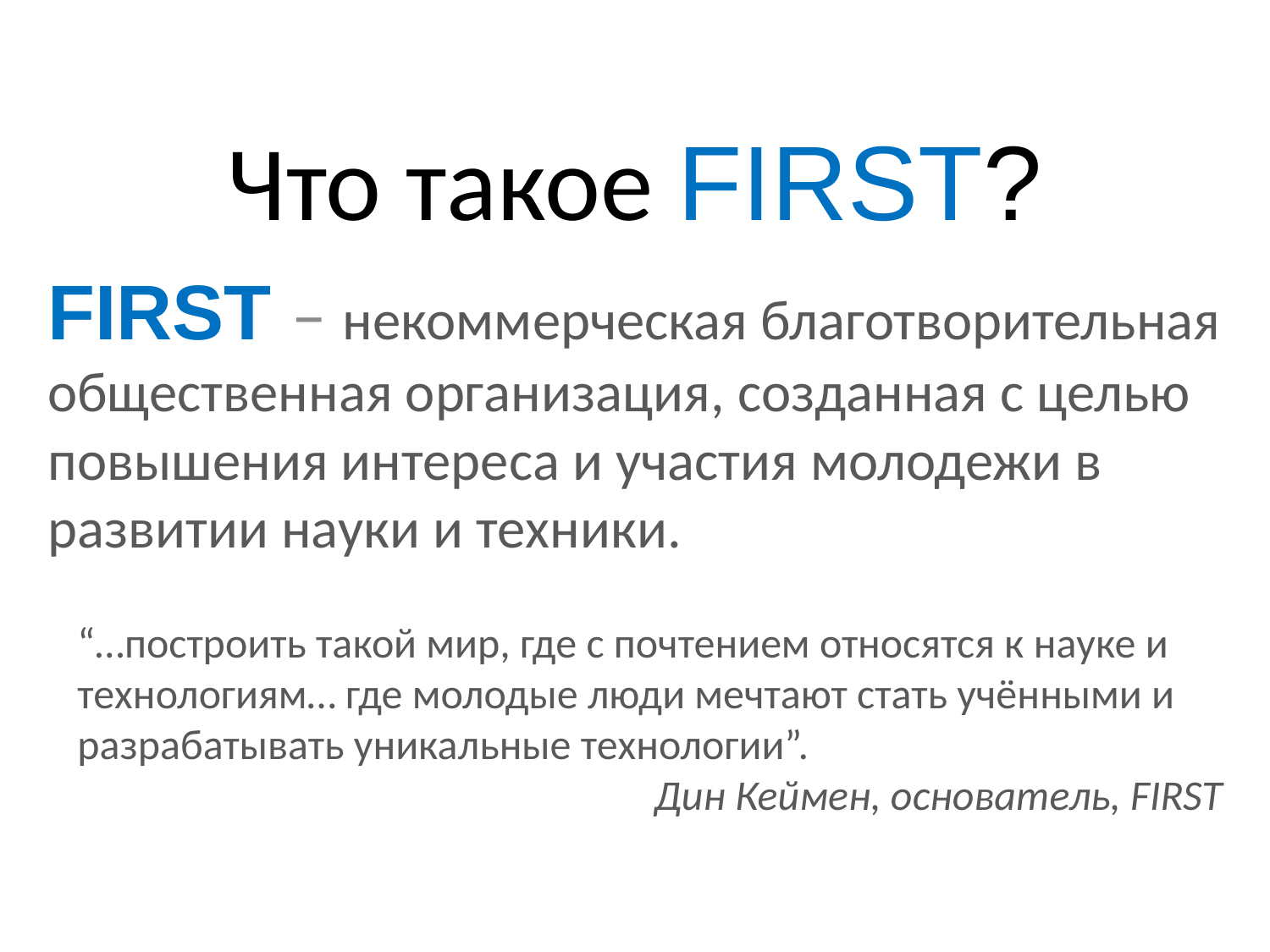

# Что такое FIRST?
FIRST – некоммерческая благотворительная общественная организация, созданная с целью повышения интереса и участия молодежи в развитии науки и техники.
“…построить такой мир, где с почтением относятся к науке и технологиям… где молодые люди мечтают стать учёнными и разрабатывать уникальные технологии”.
Дин Кеймен, основатель, FIRST